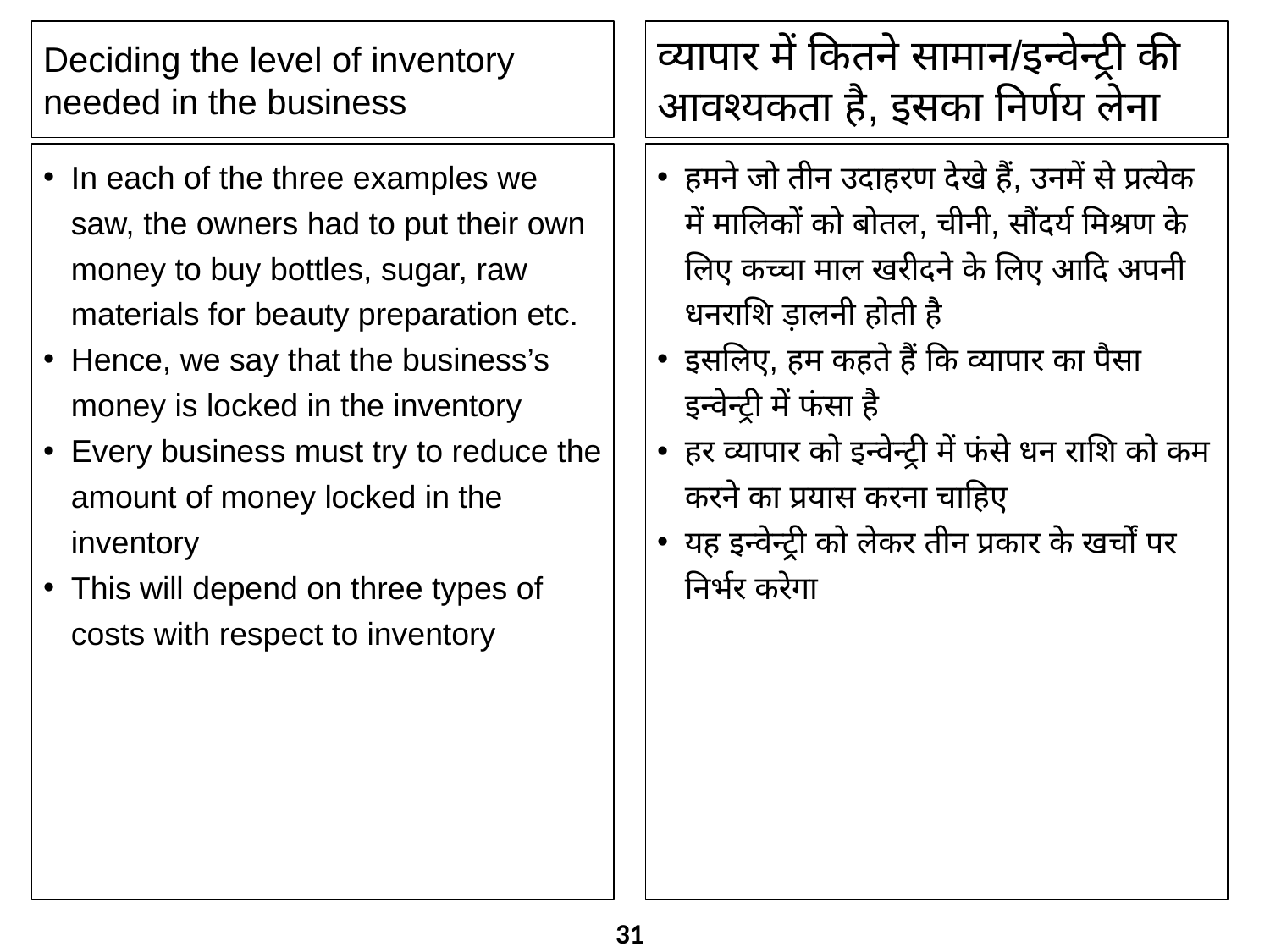

Deciding the level of inventory needed in the business
व्यापार में कितने सामान/इन्वेन्ट्री की आवश्यकता है, इसका निर्णय लेना
In each of the three examples we saw, the owners had to put their own money to buy bottles, sugar, raw materials for beauty preparation etc.
Hence, we say that the business’s money is locked in the inventory
Every business must try to reduce the amount of money locked in the inventory
This will depend on three types of costs with respect to inventory
हमने जो तीन उदाहरण देखे हैं, उनमें से प्रत्येक में मालिकों को बोतल, चीनी, सौंदर्य मिश्रण के लिए कच्चा माल खरीदने के लिए आदि अपनी धनराशि ड़ालनी होती है
इसलिए, हम कहते हैं कि व्यापार का पैसा इन्वेन्ट्री में फंसा है
हर व्यापार को इन्वेन्ट्री में फंसे धन राशि को कम करने का प्रयास करना चाहिए
यह इन्वेन्ट्री को लेकर तीन प्रकार के खर्चों पर निर्भर करेगा
31